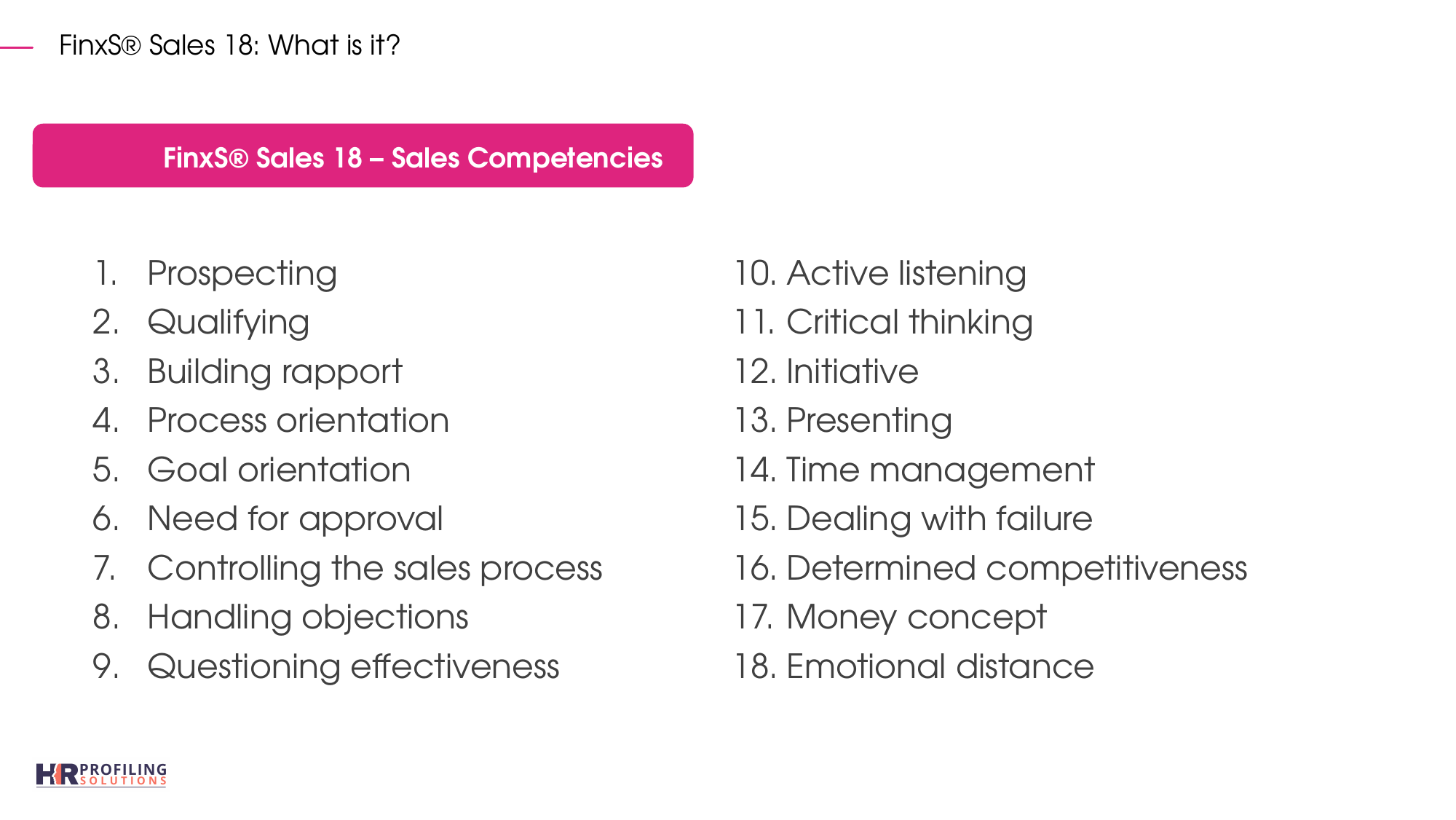

FinxS® Sales 18: What is it?

FinxS® Sales 18 – Sales Competencies
Prospecting
Qualifying
Building rapport
Process orientation
Goal orientation
Need for approval
Controlling the sales process
Handling objections
Questioning effectiveness

Active listening
Critical thinking
Initiative
Presenting
Time management
Dealing with failure
Determined competitiveness
Money concept
Emotional distance